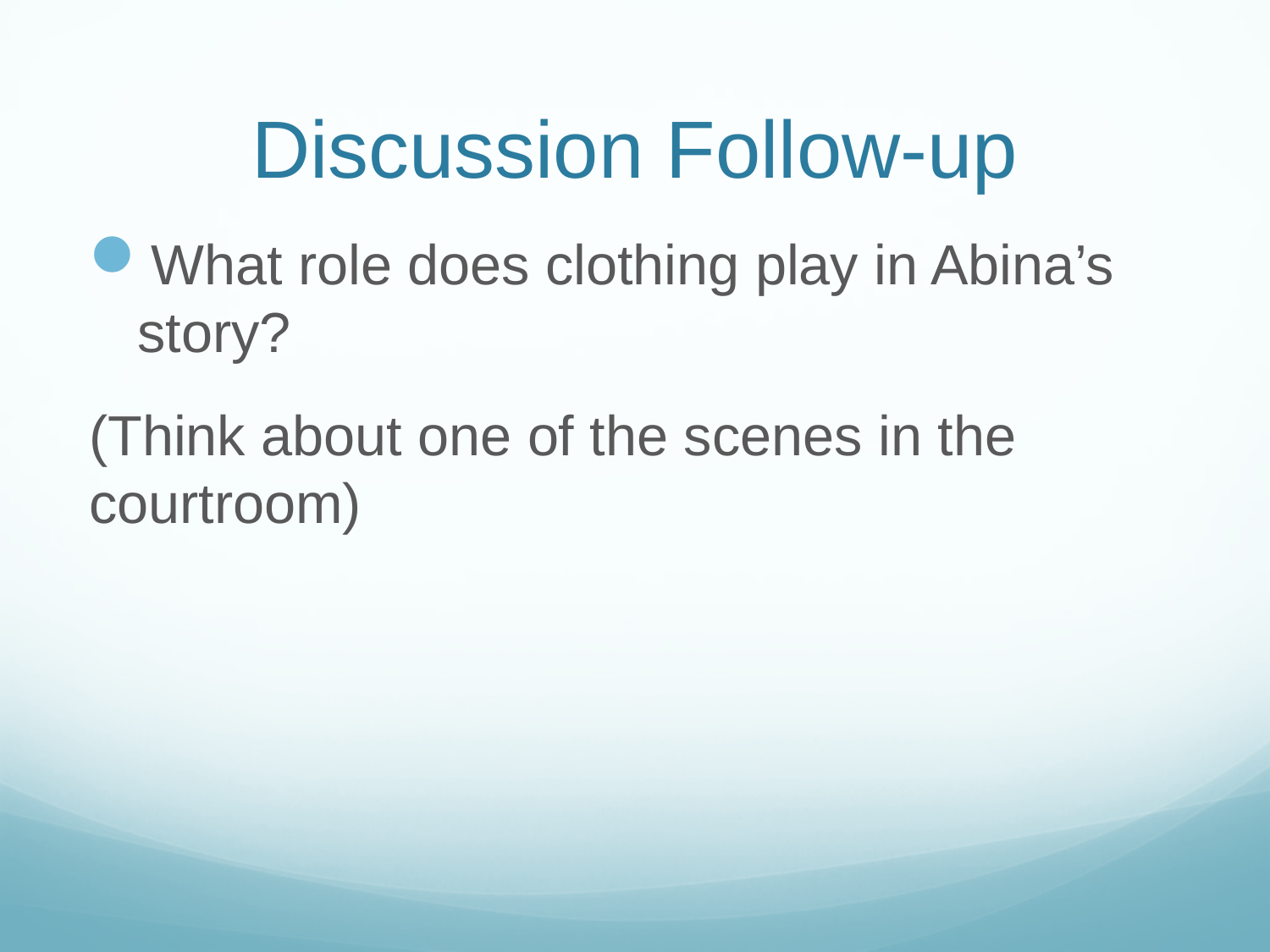

# Discussion Follow-up
What role does clothing play in Abina’s story?
(Think about one of the scenes in the courtroom)